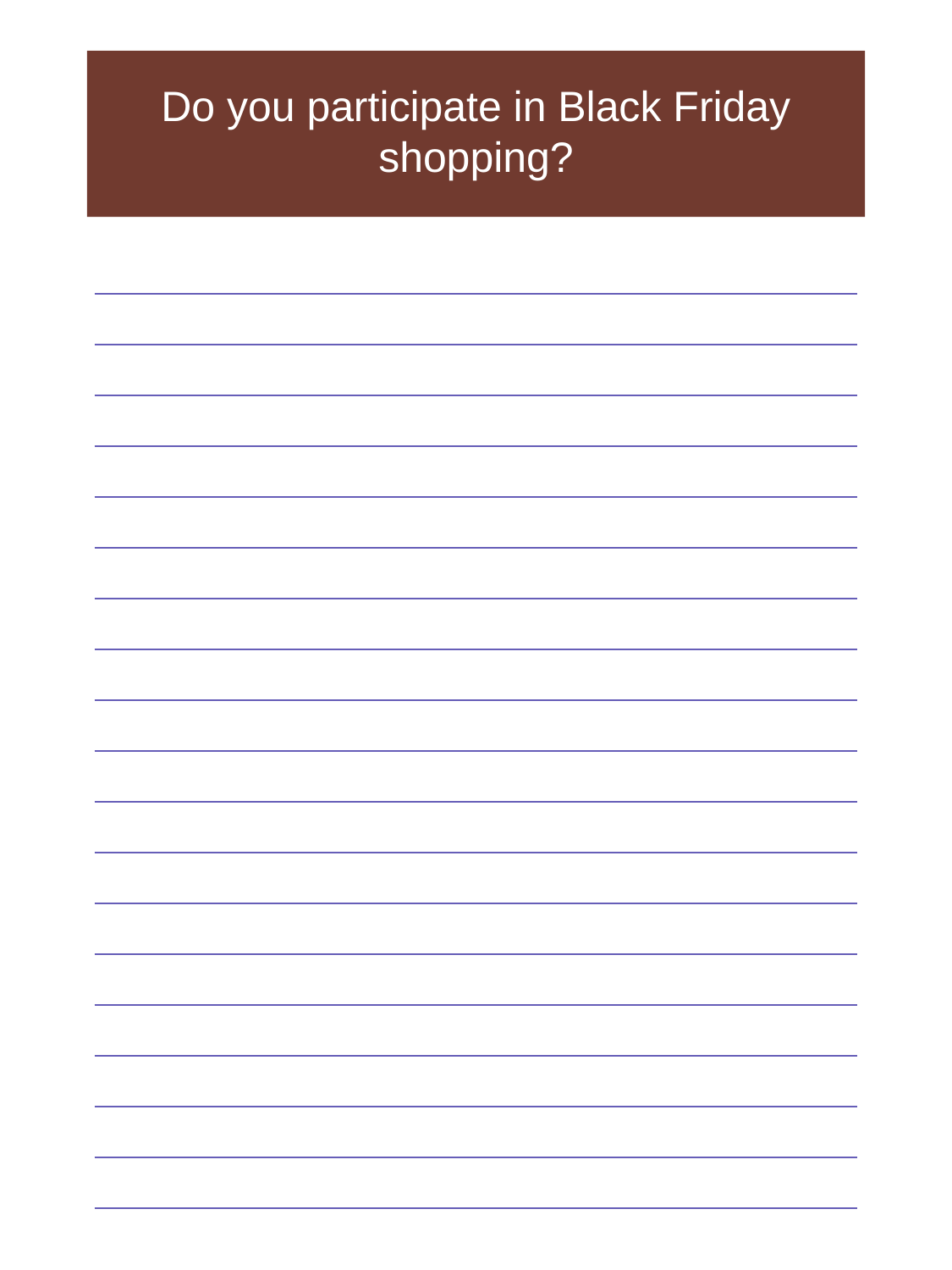

Do you participate in Black Friday shopping?
|  |
| --- |
|  |
|  |
|  |
|  |
|  |
|  |
|  |
|  |
|  |
|  |
|  |
|  |
|  |
|  |
|  |
|  |
|  |